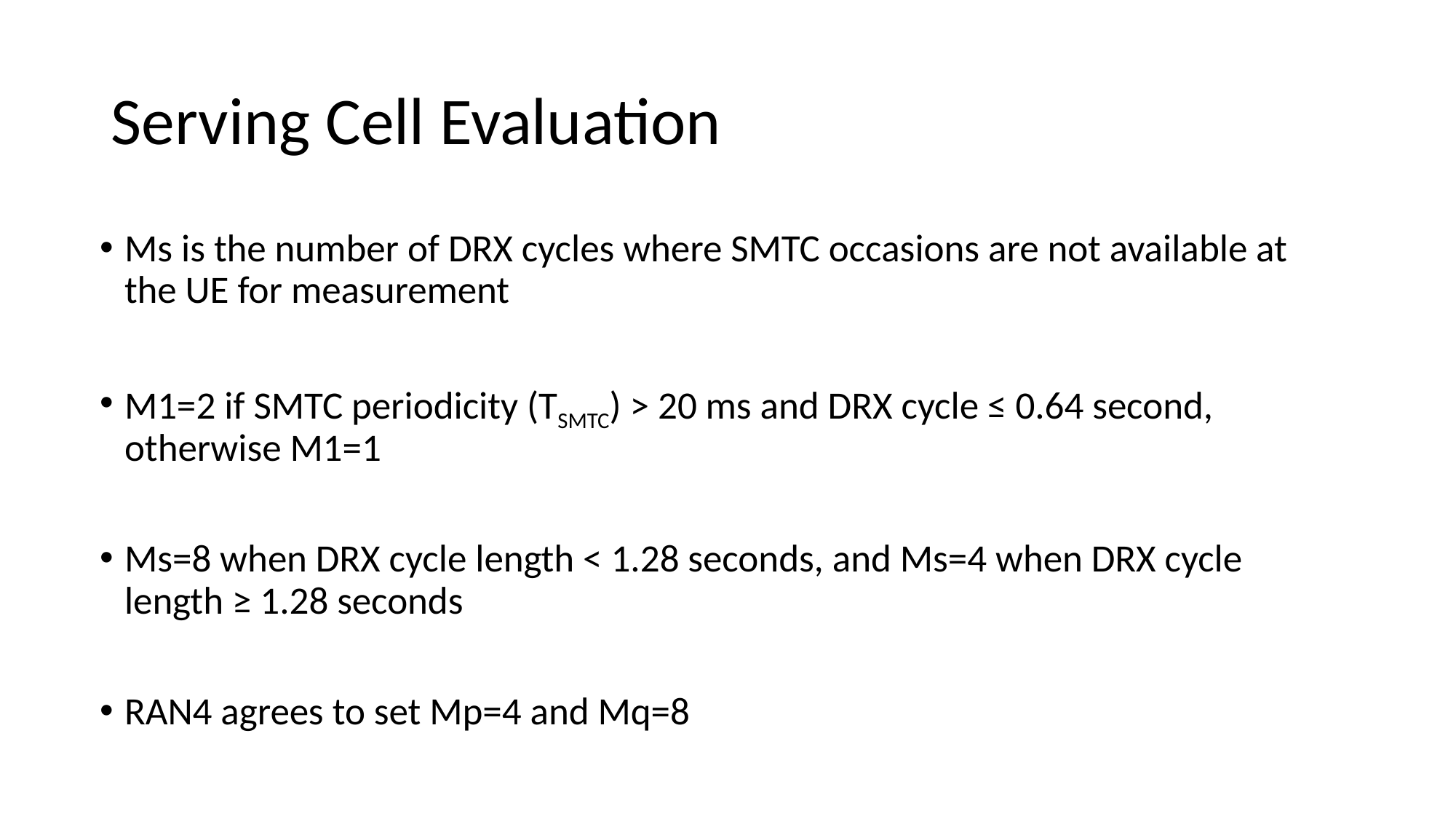

# Serving Cell Evaluation
Ms is the number of DRX cycles where SMTC occasions are not available at the UE for measurement

M1=2 if SMTC periodicity (TSMTC) > 20 ms and DRX cycle ≤ 0.64 second, otherwise M1=1

Ms=8 when DRX cycle length < 1.28 seconds, and Ms=4 when DRX cycle length ≥ 1.28 seconds

RAN4 agrees to set Mp=4 and Mq=8